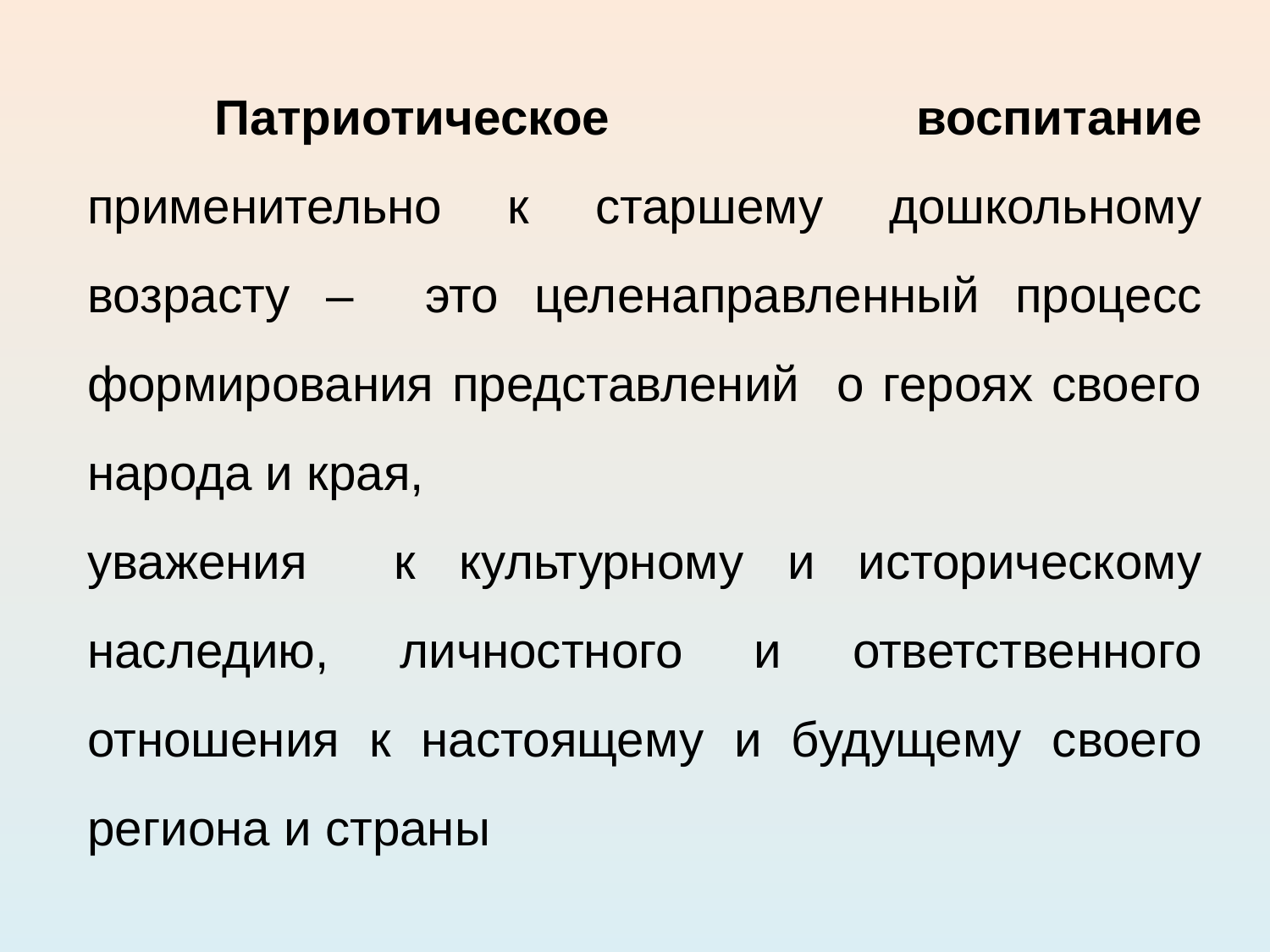

Патриотическое воспитание применительно к старшему дошкольному возрасту –  это целенаправленный процесс формирования представлений  о героях своего народа и края,
уважения  к культурному и историческому наследию, личностного и ответственного отношения к настоящему и будущему своего региона и страны